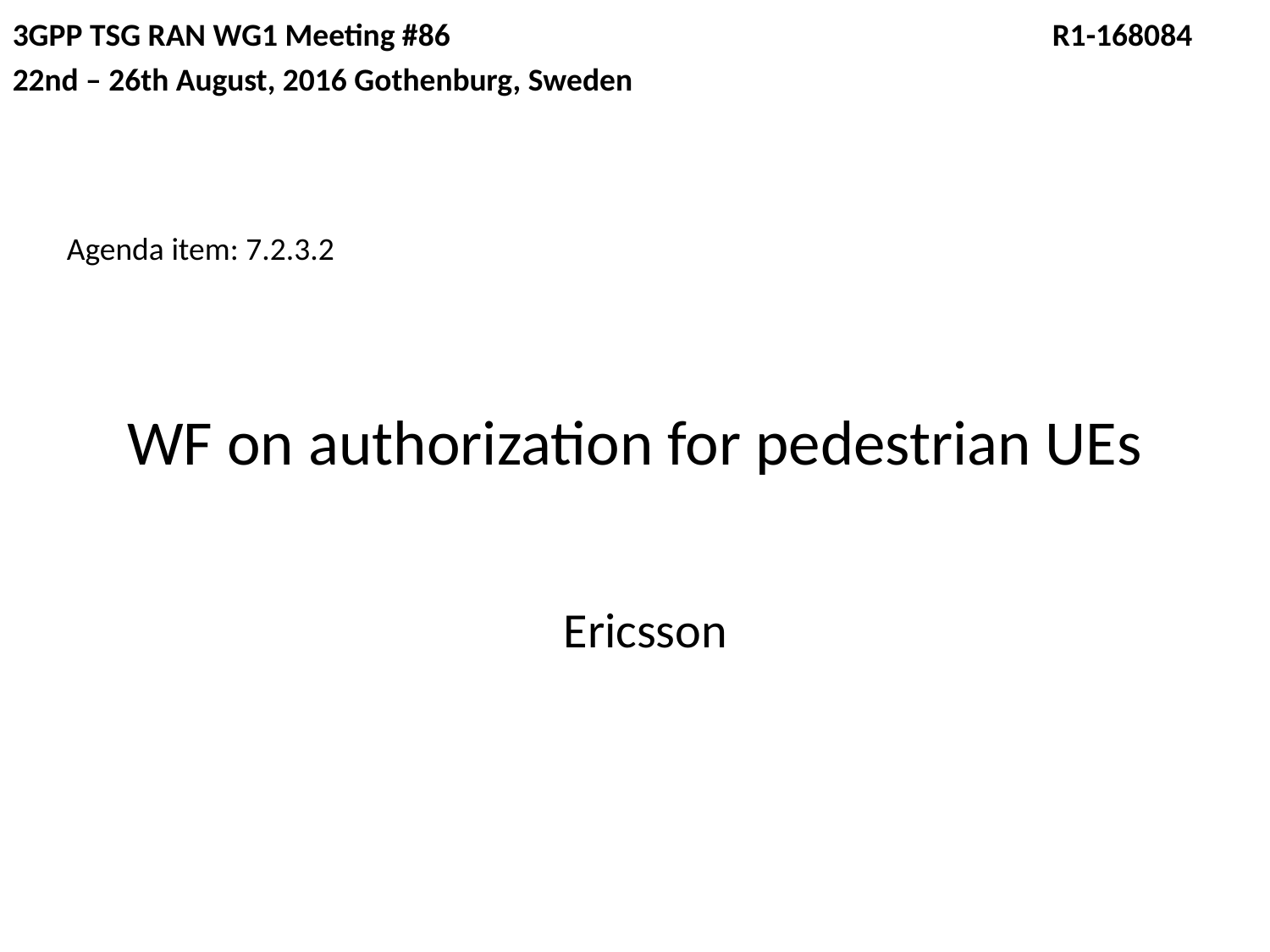

3GPP TSG RAN WG1 Meeting #86				                     R1-168084
22nd – 26th August, 2016 Gothenburg, Sweden
Agenda item: 7.2.3.2
# WF on authorization for pedestrian UEs
Ericsson